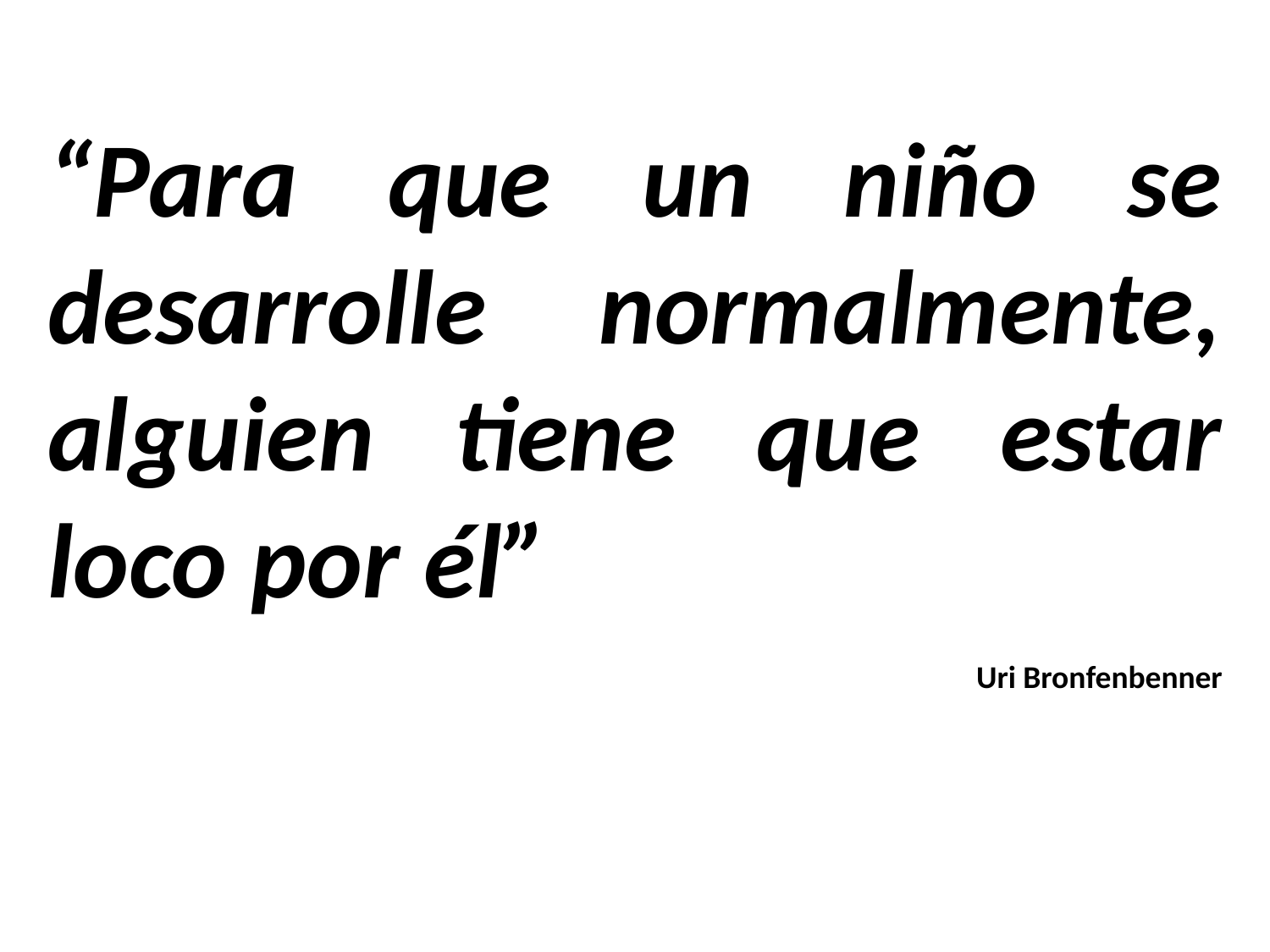

“Para que un niño se desarrolle normalmente, alguien tiene que estar loco por él”

Uri Bronfenbenner